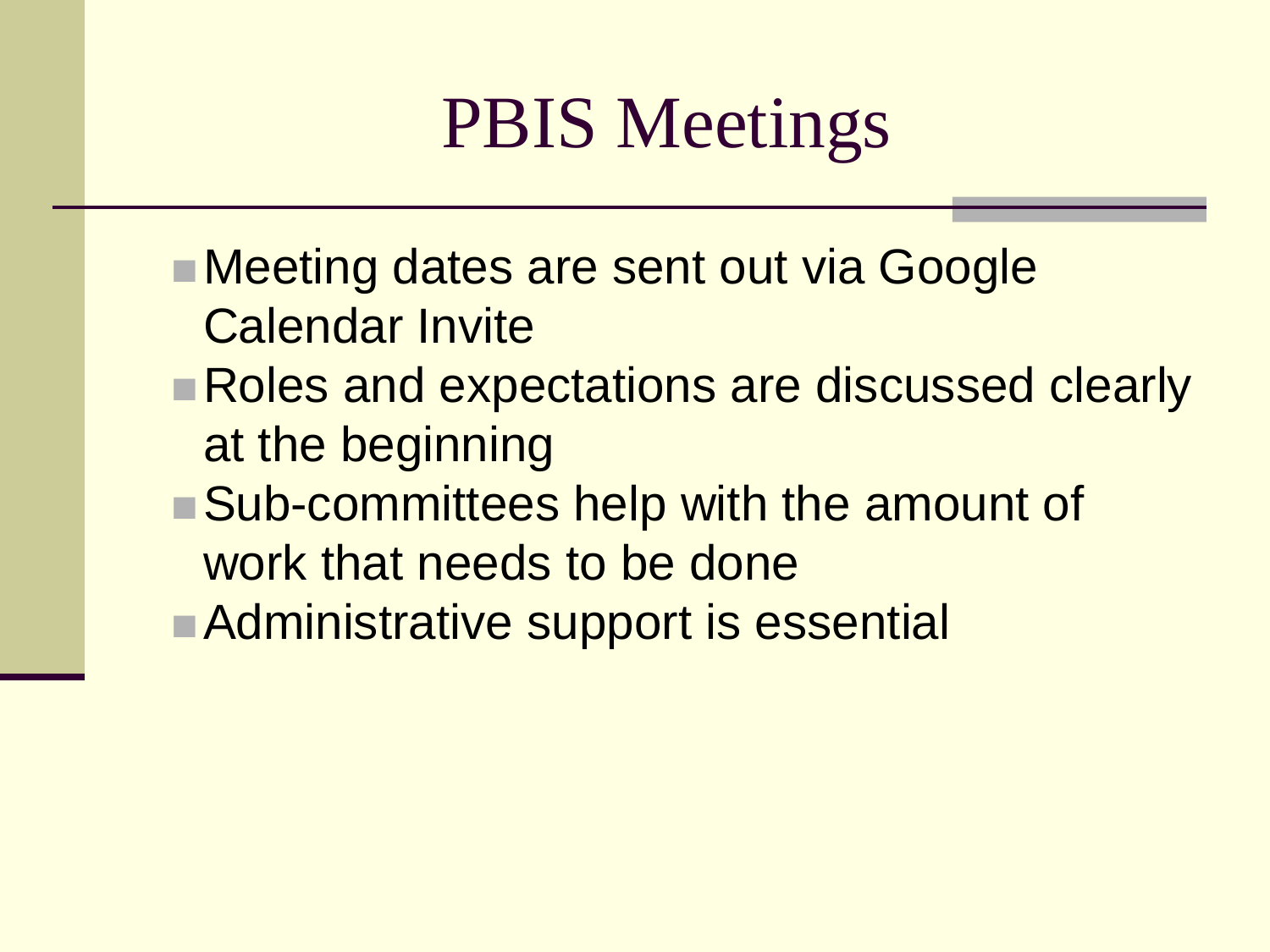

# PBIS Meetings
Meeting dates are sent out via Google Calendar Invite
Roles and expectations are discussed clearly at the beginning
Sub-committees help with the amount of work that needs to be done
Administrative support is essential